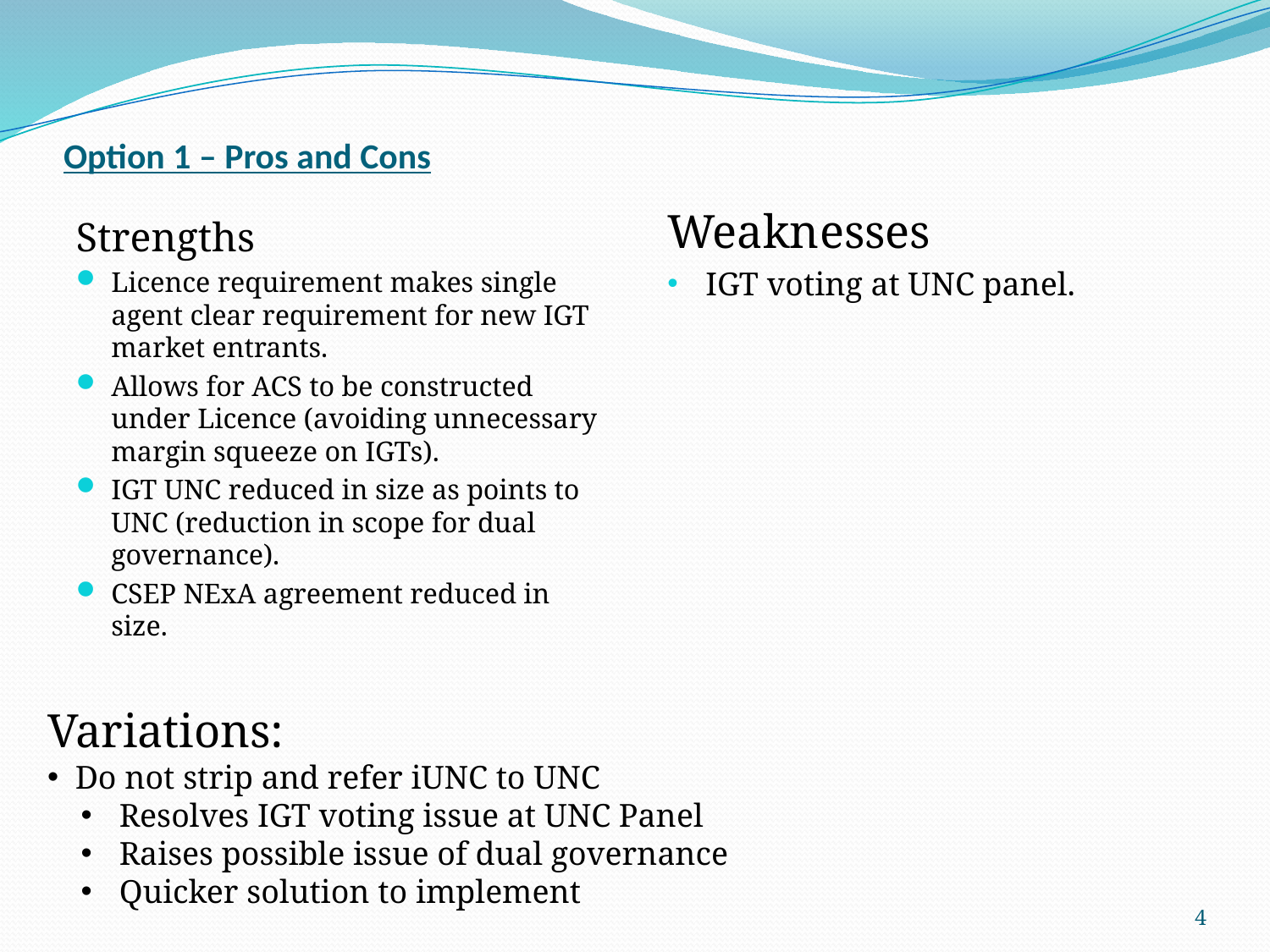

# Option 1 – Pros and Cons
Weaknesses
IGT voting at UNC panel.
Strengths
Licence requirement makes single agent clear requirement for new IGT market entrants.
Allows for ACS to be constructed under Licence (avoiding unnecessary margin squeeze on IGTs).
IGT UNC reduced in size as points to UNC (reduction in scope for dual governance).
CSEP NExA agreement reduced in size.

Variations:
  Do not strip and refer iUNC to UNC
 Resolves IGT voting issue at UNC Panel
 Raises possible issue of dual governance
 Quicker solution to implement
4